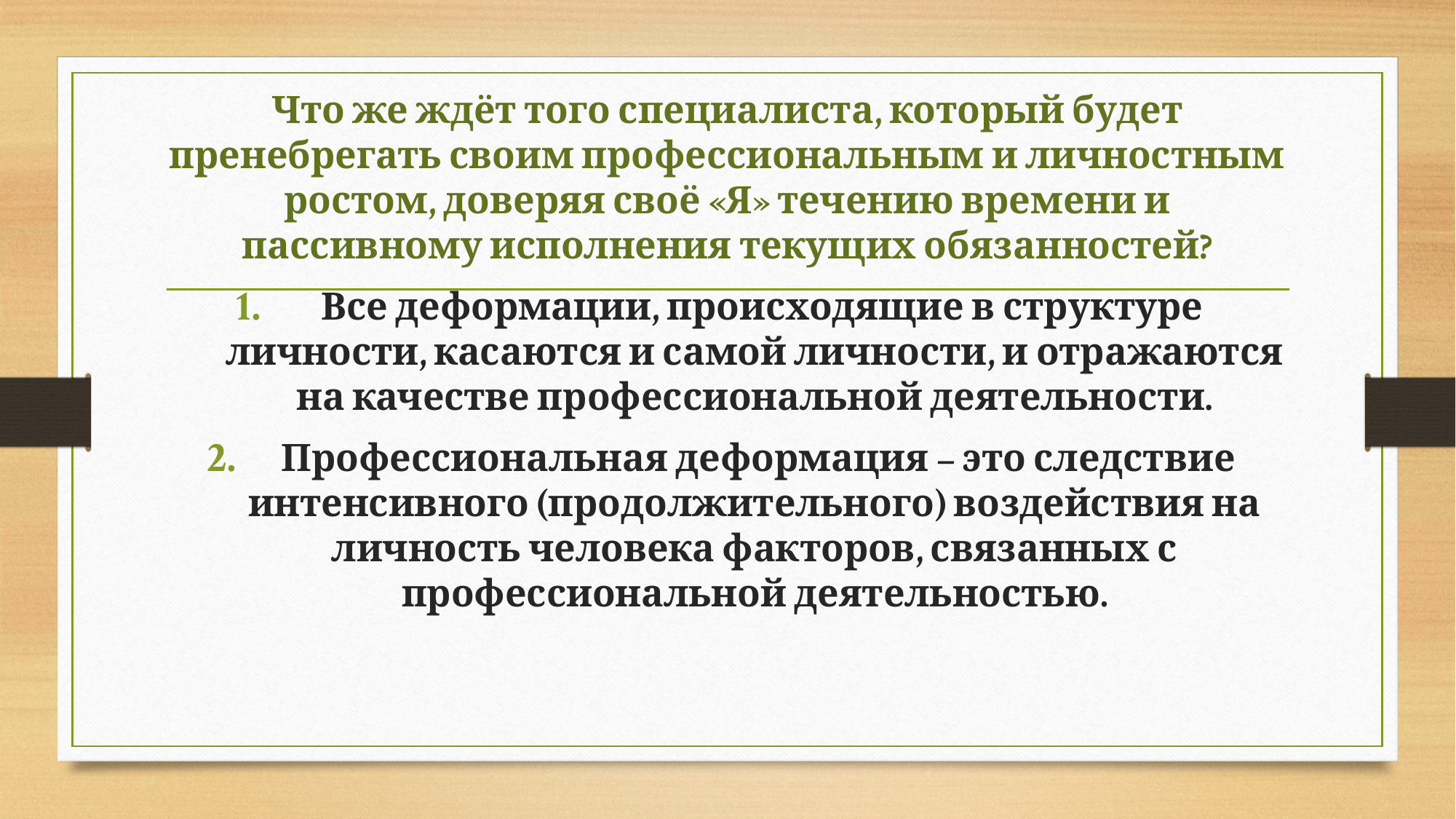

Что же ждёт того специалиста, который будет пренебрегать своим профессиональным и личностным ростом, доверяя своё «Я» течению времени и пассивному исполнения текущих обязанностей?
  Все деформации, происходящие в структуре личности, касаются и самой личности, и отражаются на качестве профессиональной деятельности.
 Профессиональная деформация – это следствие интенсивного (продолжительного) воздействия на личность человека факторов, связанных с профессиональной деятельностью.